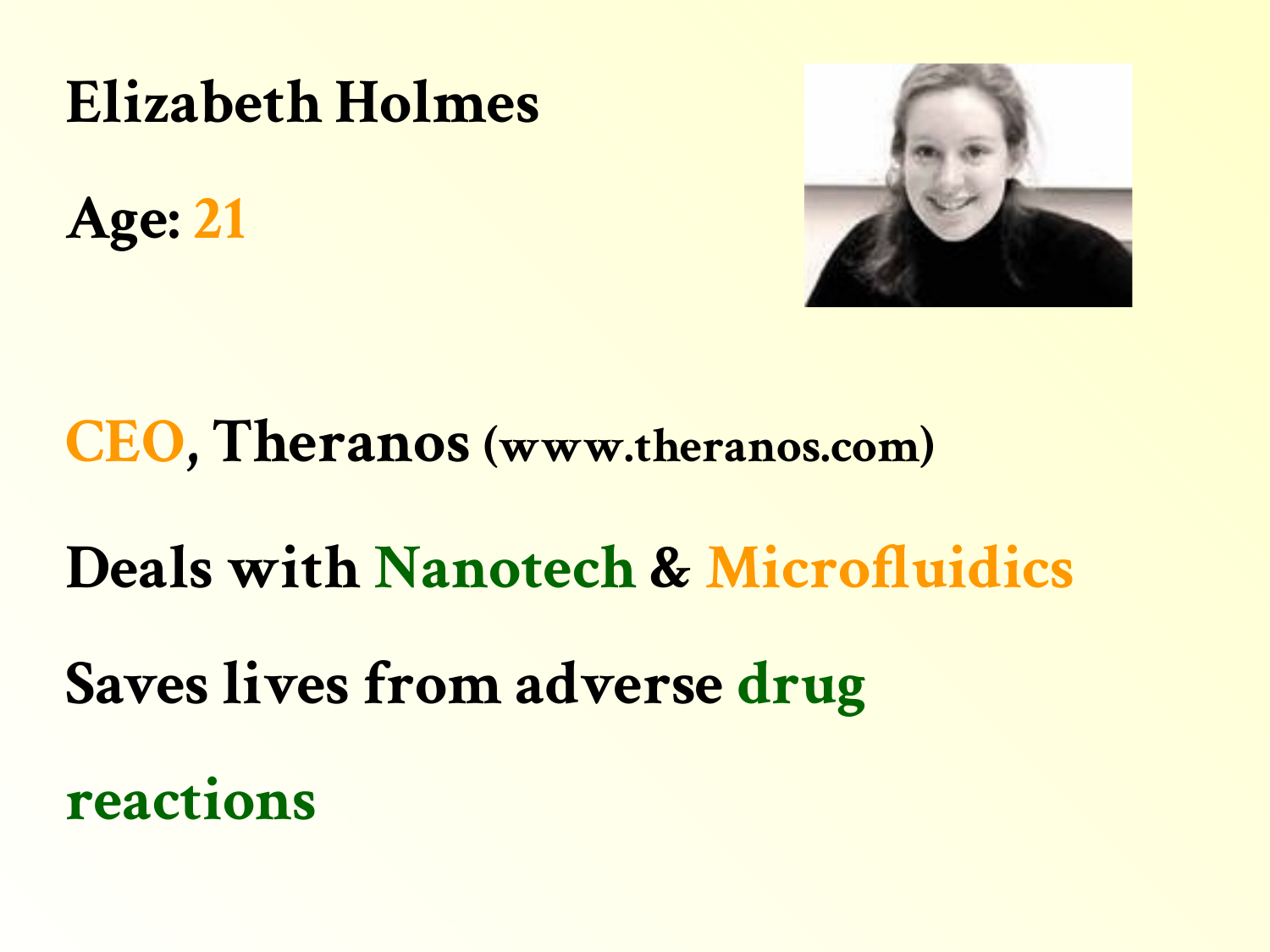

# Elizabeth Holmes  Age: 21

CEO, Theranos (www.theranos.com)
Deals with Nanotech & Microfluidics  Saves lives from adverse drug reactions